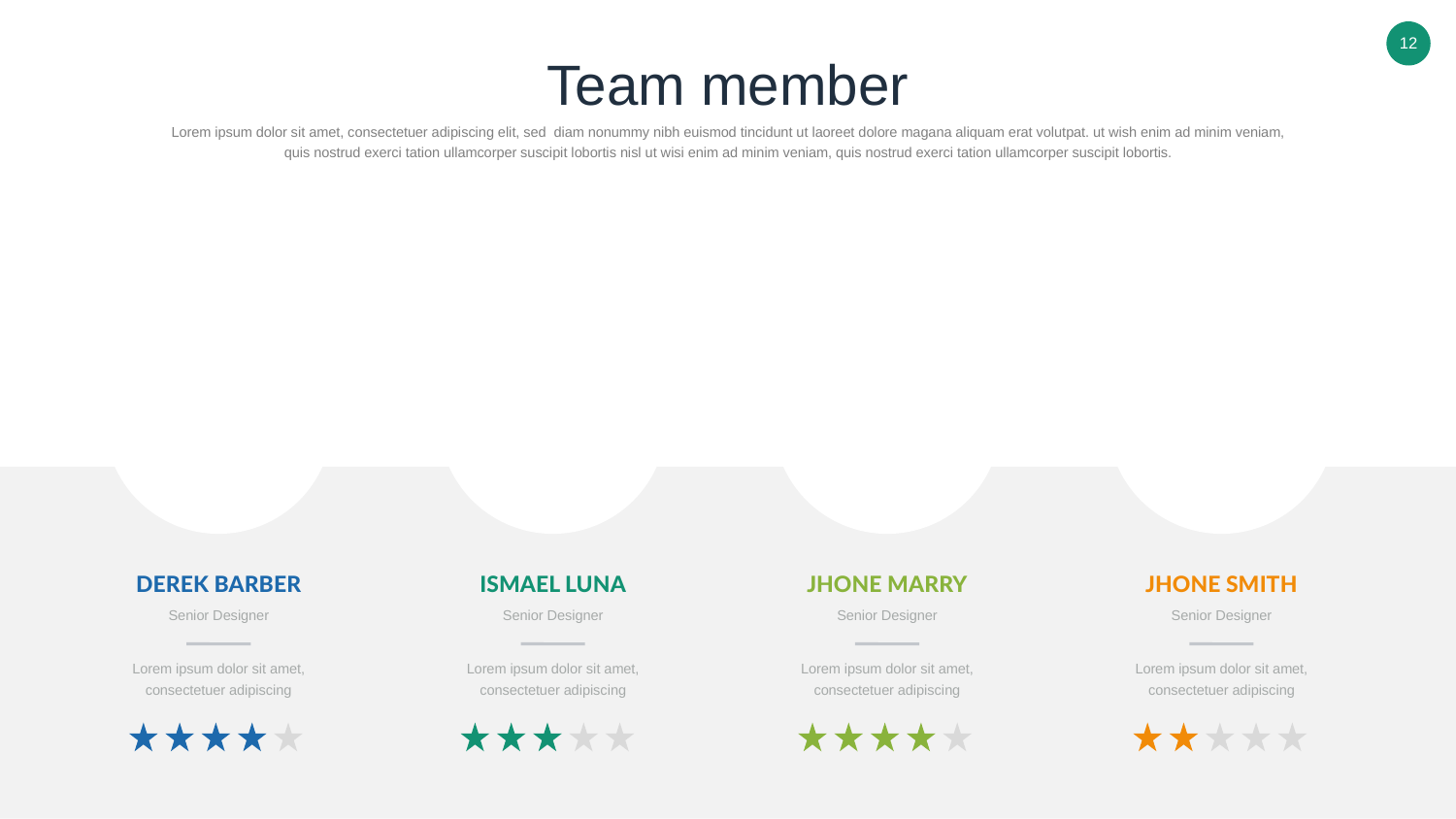

Team member
Lorem ipsum dolor sit amet, consectetuer adipiscing elit, sed  diam nonummy nibh euismod tincidunt ut laoreet dolore magana aliquam erat volutpat. ut wish enim ad minim veniam, quis nostrud exerci tation ullamcorper suscipit lobortis nisl ut wisi enim ad minim veniam, quis nostrud exerci tation ullamcorper suscipit lobortis.

Derek barber
Senior Designer

Lorem ipsum dolor sit amet, consectetuer adipiscing

Ismael luna
Senior Designer

Lorem ipsum dolor sit amet, consectetuer adipiscing

jhone marry
Senior Designer

Lorem ipsum dolor sit amet, consectetuer adipiscing

jhone smith
Senior Designer

Lorem ipsum dolor sit amet, consectetuer adipiscing